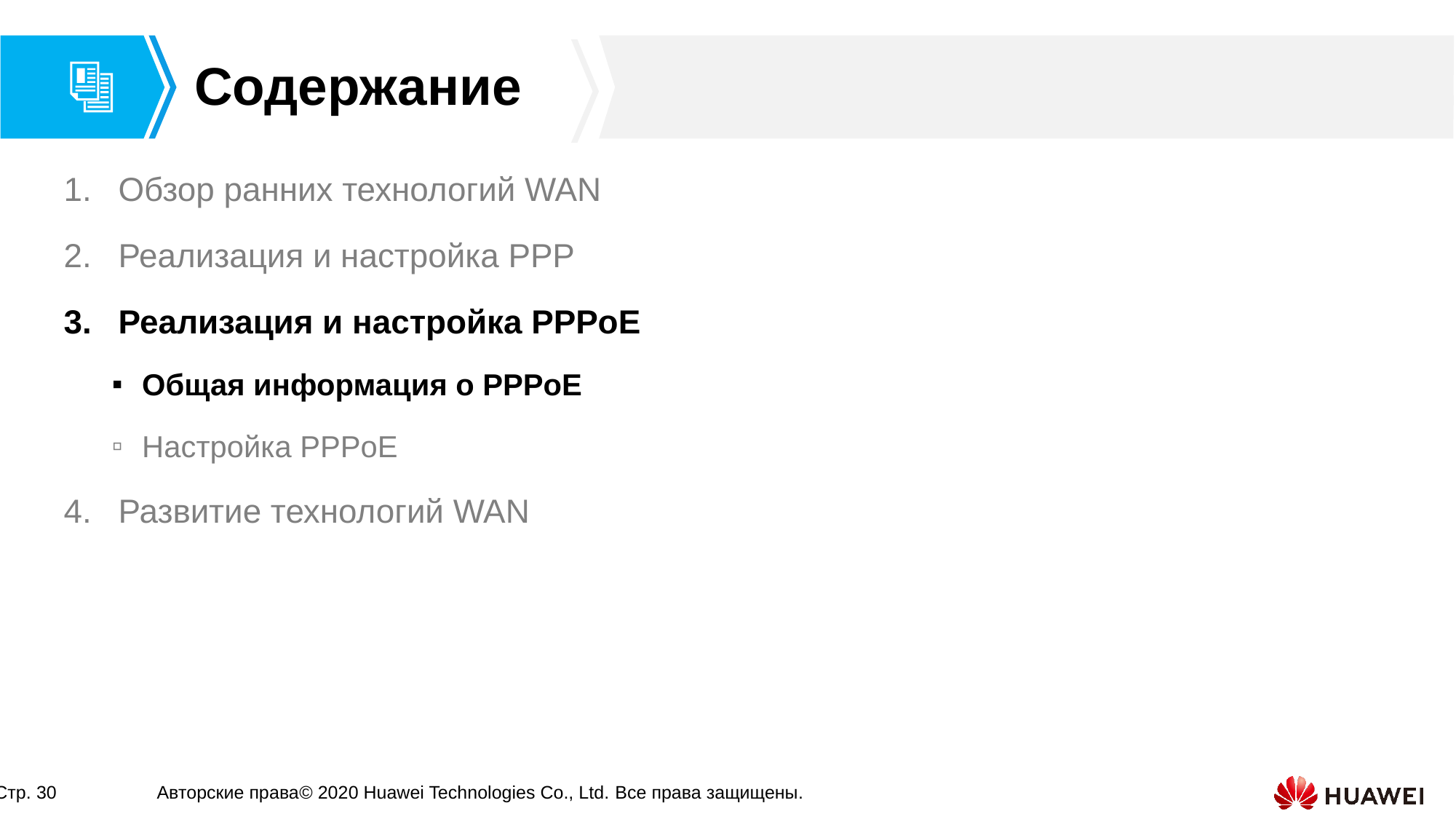

Обзор ранних технологий WAN
Реализация и настройка PPP
Реализация и настройка PPPoE
Общая информация о PPPoE
Настройка PPPoE
Развитие технологий WAN